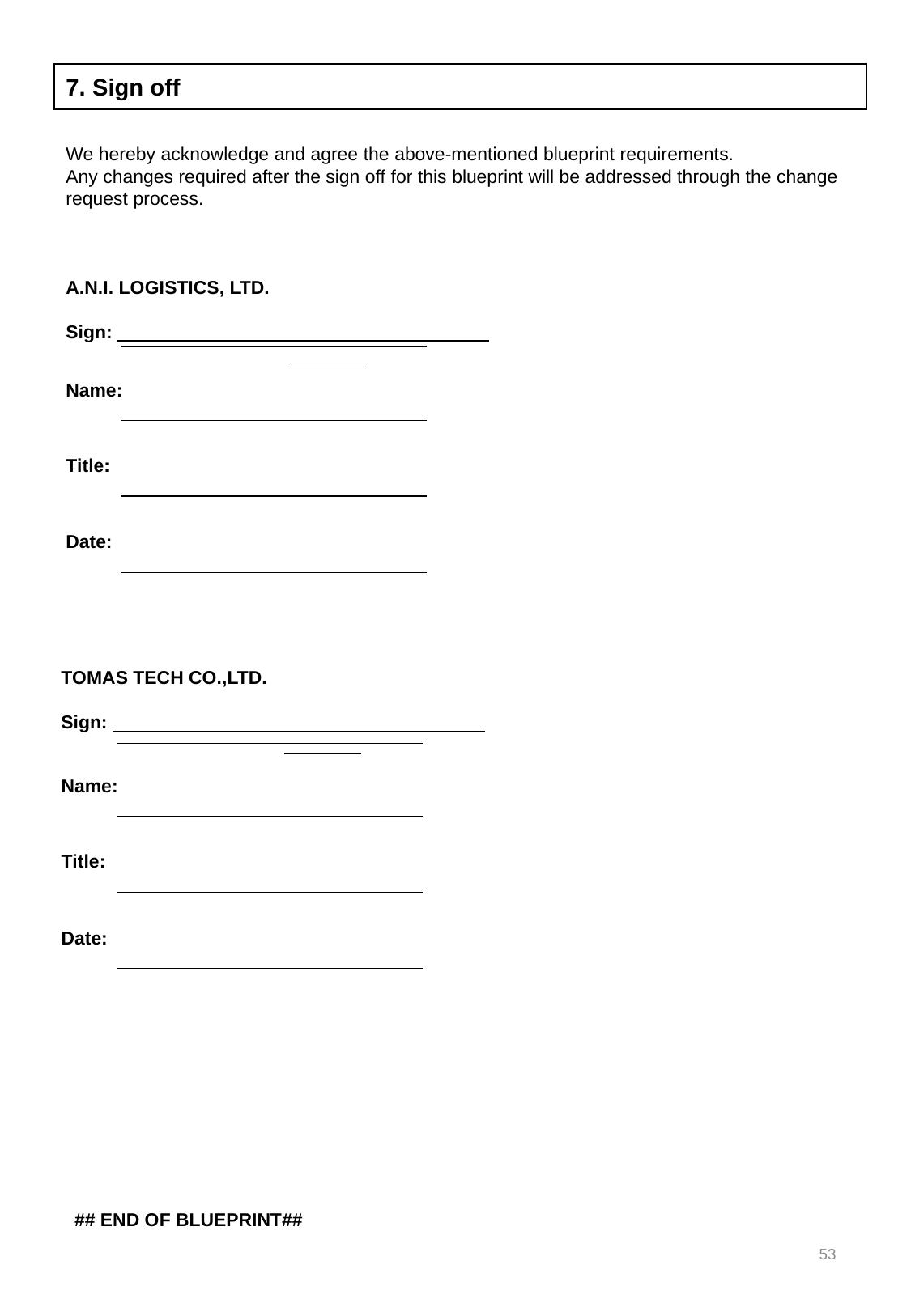

7. Sign off
We hereby acknowledge and agree the above-mentioned blueprint requirements.
Any changes required after the sign off for this blueprint will be addressed through the change request process.

A.N.I. LOGISTICS, LTD.

Sign:

Name:
Title:
Date:

TOMAS TECH CO.,LTD.

Sign:

Name:
Title:
Date:
## END OF BLUEPRINT##
53